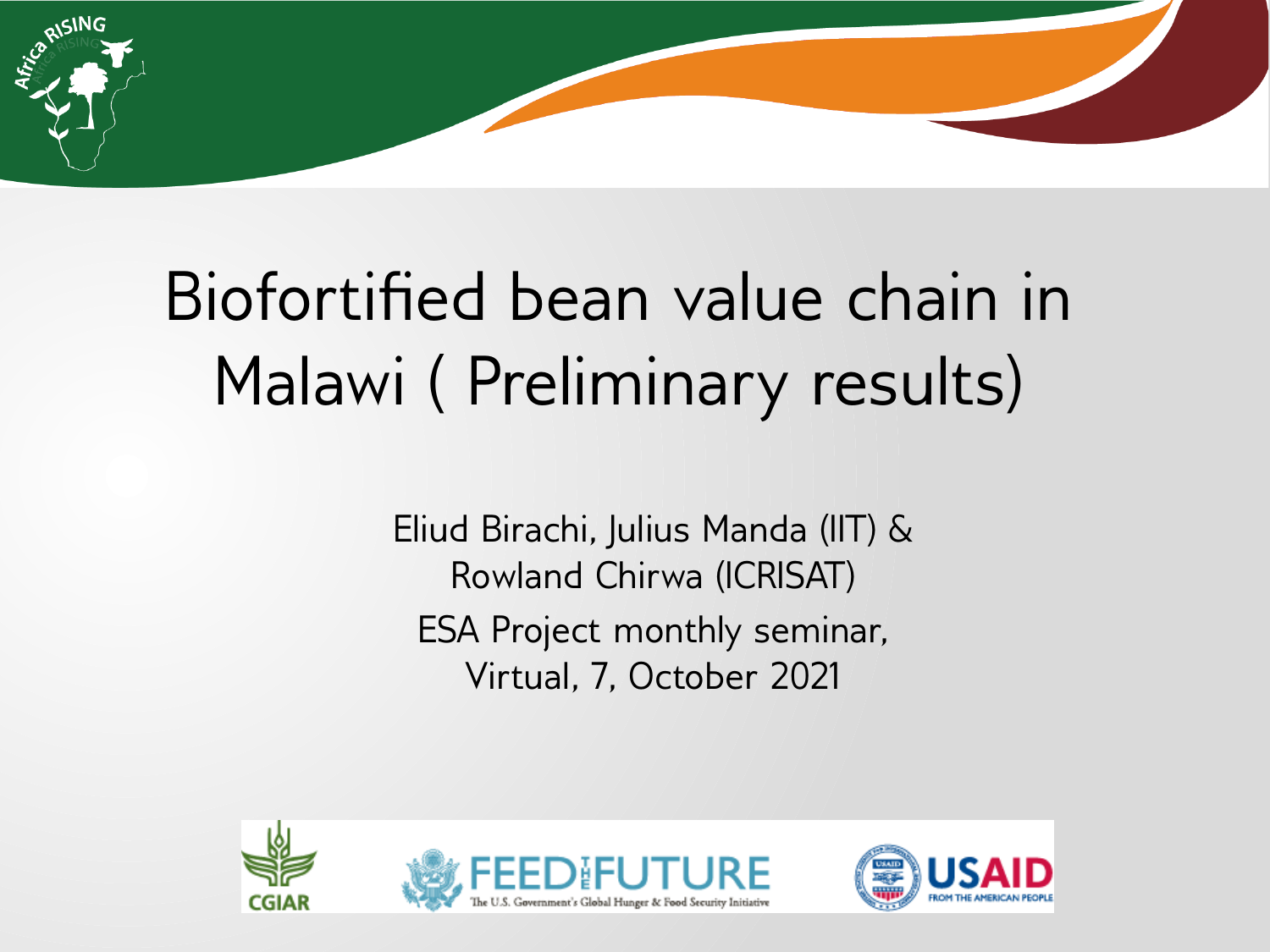

Biofortified bean value chain in Malawi ( Preliminary results)

Eliud Birachi, Julius Manda (IIT) & Rowland Chirwa (ICRISAT)
ESA Project monthly seminar, Virtual, 7, October 2021